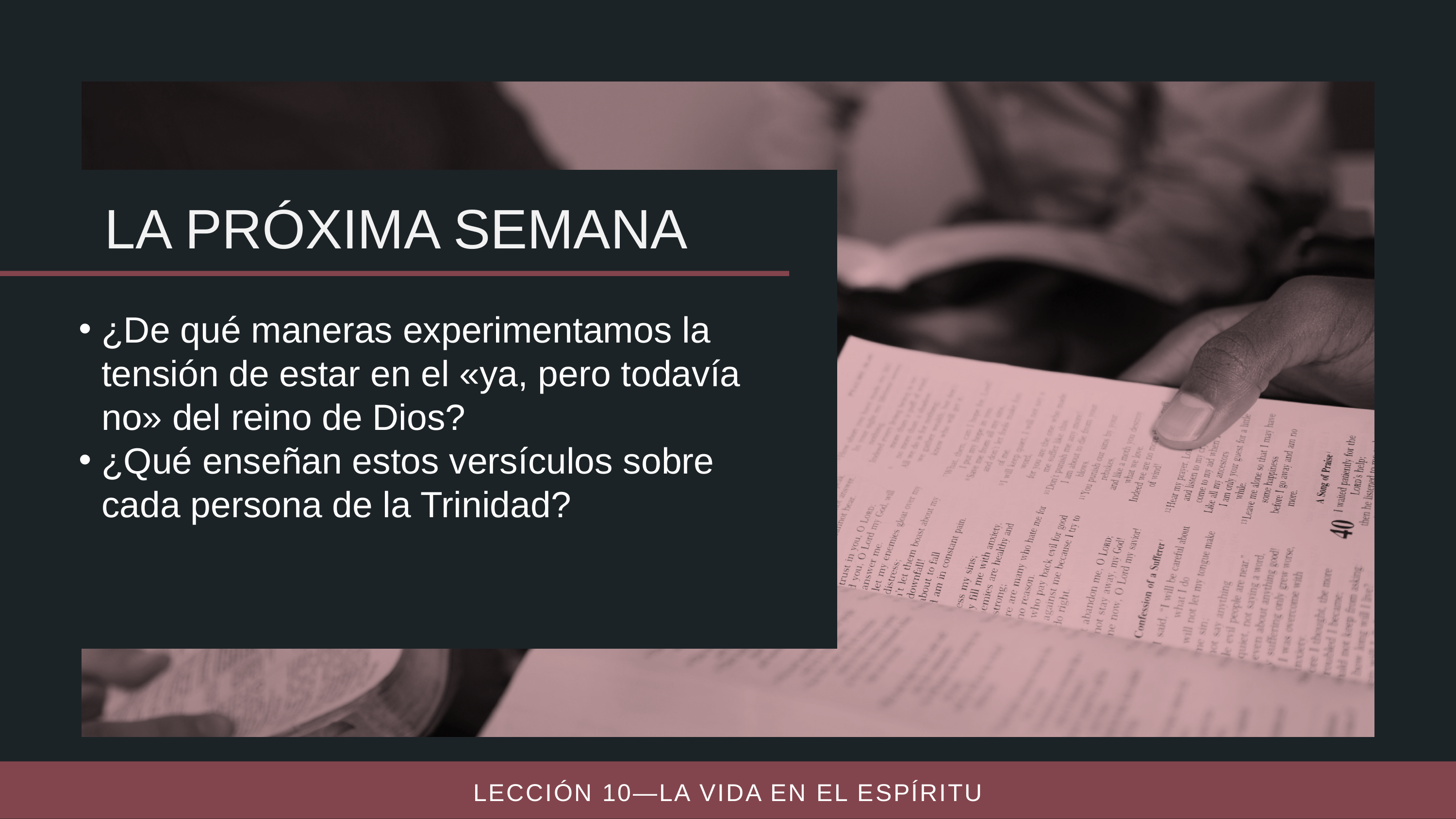

¿De qué maneras experimentamos la tensión de estar en el «ya, pero todavía no» del reino de Dios?
¿Qué enseñan estos versículos sobre cada persona de la Trinidad?